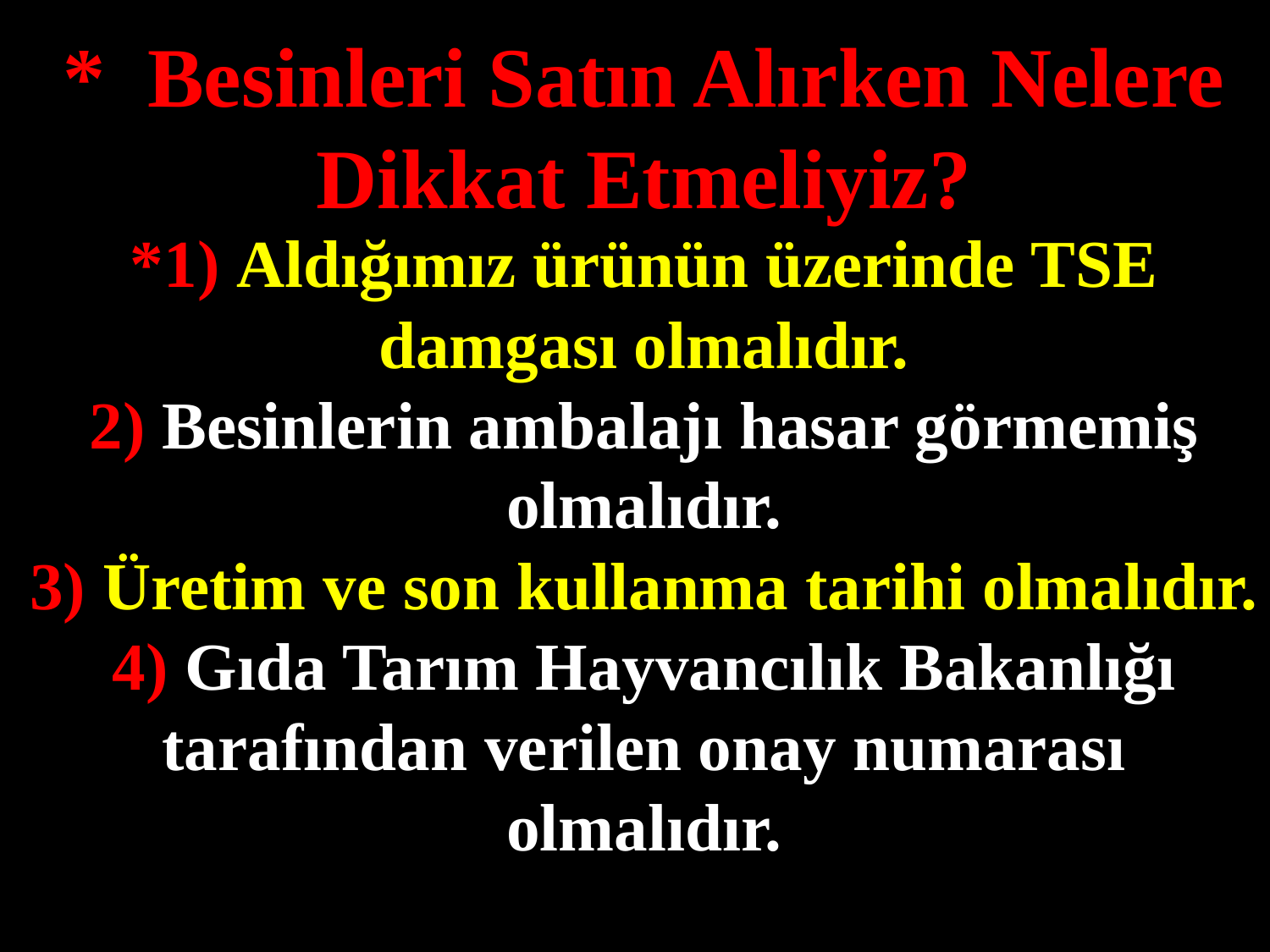

*  Besinleri Satın Alırken Nelere Dikkat Etmeliyiz?
*1) Aldığımız ürünün üzerinde TSE damgası olmalıdır.
2) Besinlerin ambalajı hasar görmemiş olmalıdır.
3) Üretim ve son kullanma tarihi olmalıdır.
4) Gıda Tarım Hayvancılık Bakanlığı tarafından verilen onay numarası olmalıdır.
#